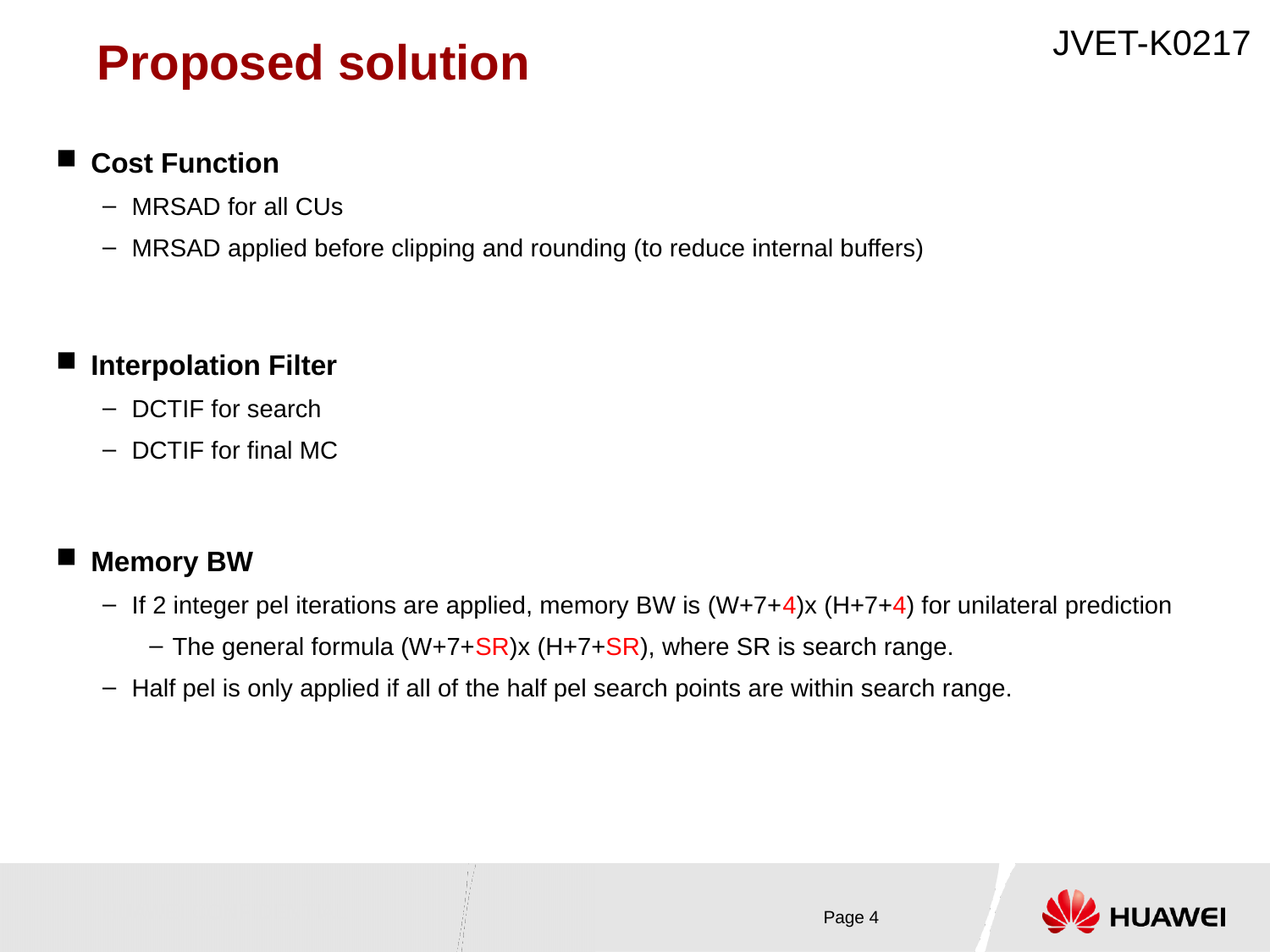

# Proposed solution
Cost Function
MRSAD for all CUs
MRSAD applied before clipping and rounding (to reduce internal buffers)

Interpolation Filter
DCTIF for search
DCTIF for final MC

Memory BW
If 2 integer pel iterations are applied, memory BW is (W+7+4)x (H+7+4) for unilateral prediction
The general formula (W+7+SR)x (H+7+SR), where SR is search range.
Half pel is only applied if all of the half pel search points are within search range.

Page 4